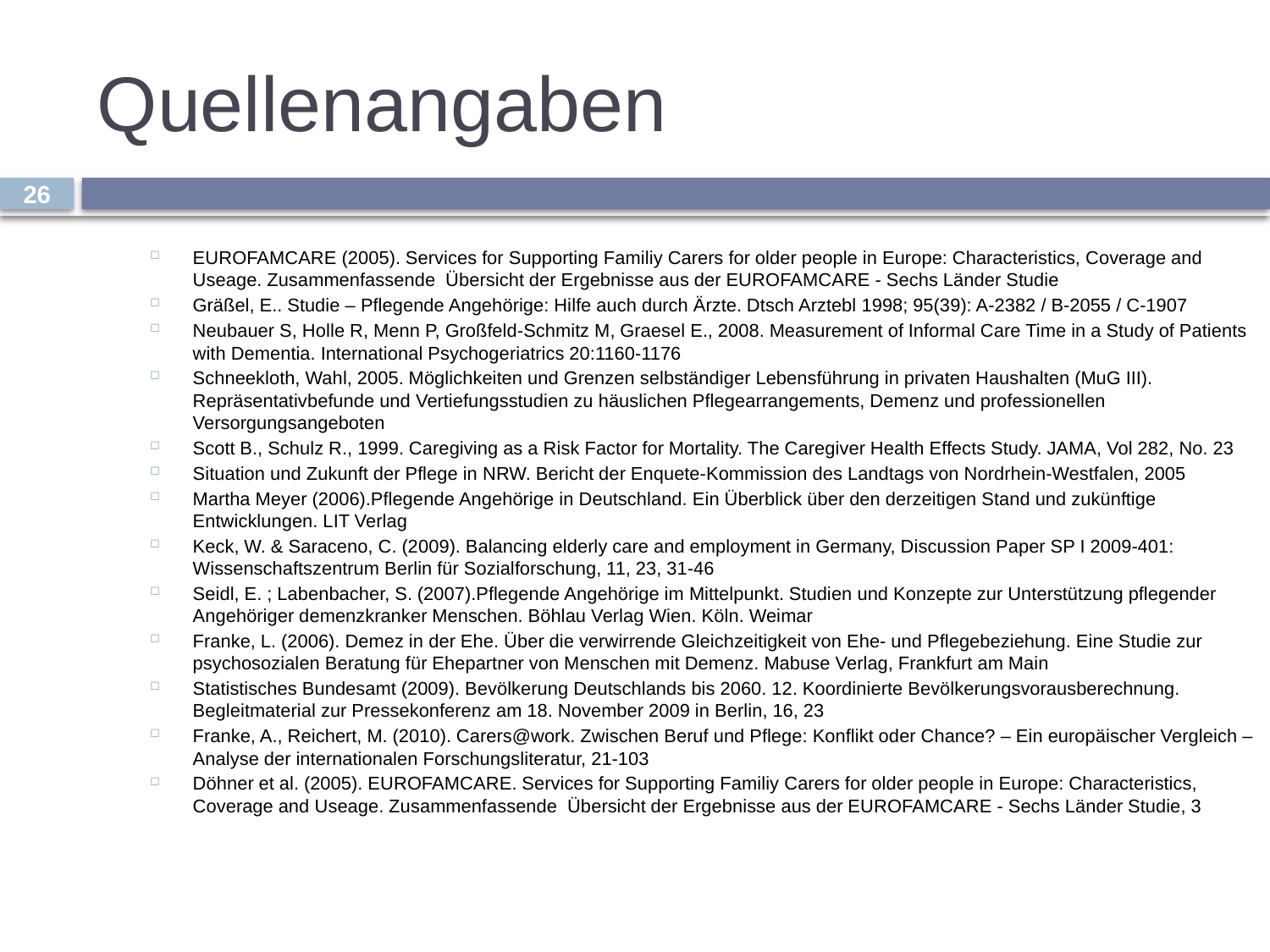

# Quellenangaben
26

EUROFAMCARE (2005). Services for Supporting Familiy Carers for older people in Europe: Characteristics, Coverage and Useage. Zusammenfassende  Übersicht der Ergebnisse aus der EUROFAMCARE - Sechs Länder Studie
Gräßel, E.. Studie – Pflegende Angehörige: Hilfe auch durch Ärzte. Dtsch Arztebl 1998; 95(39): A-2382 / B-2055 / C-1907
Neubauer S, Holle R, Menn P, Großfeld-Schmitz M, Graesel E., 2008. Measurement of Informal Care Time in a Study of Patients with Dementia. International Psychogeriatrics 20:1160-1176
Schneekloth, Wahl, 2005. Möglichkeiten und Grenzen selbständiger Lebensführung in privaten Haushalten (MuG III). Repräsentativbefunde und Vertiefungsstudien zu häuslichen Pflegearrangements, Demenz und professionellen Versorgungsangeboten
Scott B., Schulz R., 1999. Caregiving as a Risk Factor for Mortality. The Caregiver Health Effects Study. JAMA, Vol 282, No. 23
Situation und Zukunft der Pflege in NRW. Bericht der Enquete-Kommission des Landtags von Nordrhein-Westfalen, 2005
Martha Meyer (2006).Pflegende Angehörige in Deutschland. Ein Überblick über den derzeitigen Stand und zukünftige Entwicklungen. LIT Verlag
Keck, W. & Saraceno, C. (2009). Balancing elderly care and employment in Germany, Discussion Paper SP I 2009-401: Wissenschaftszentrum Berlin für Sozialforschung, 11, 23, 31-46
Seidl, E. ; Labenbacher, S. (2007).Pflegende Angehörige im Mittelpunkt. Studien und Konzepte zur Unterstützung pflegender Angehöriger demenzkranker Menschen. Böhlau Verlag Wien. Köln. Weimar
Franke, L. (2006). Demez in der Ehe. Über die verwirrende Gleichzeitigkeit von Ehe- und Pflegebeziehung. Eine Studie zur psychosozialen Beratung für Ehepartner von Menschen mit Demenz. Mabuse Verlag, Frankfurt am Main
Statistisches Bundesamt (2009). Bevölkerung Deutschlands bis 2060. 12. Koordinierte Bevölkerungsvorausberechnung. Begleitmaterial zur Pressekonferenz am 18. November 2009 in Berlin, 16, 23
Franke, A., Reichert, M. (2010). Carers@work. Zwischen Beruf und Pflege: Konflikt oder Chance? – Ein europäischer Vergleich – Analyse der internationalen Forschungsliteratur, 21-103
Döhner et al. (2005). EUROFAMCARE. Services for Supporting Familiy Carers for older people in Europe: Characteristics, Coverage and Useage. Zusammenfassende  Übersicht der Ergebnisse aus der EUROFAMCARE - Sechs Länder Studie, 3